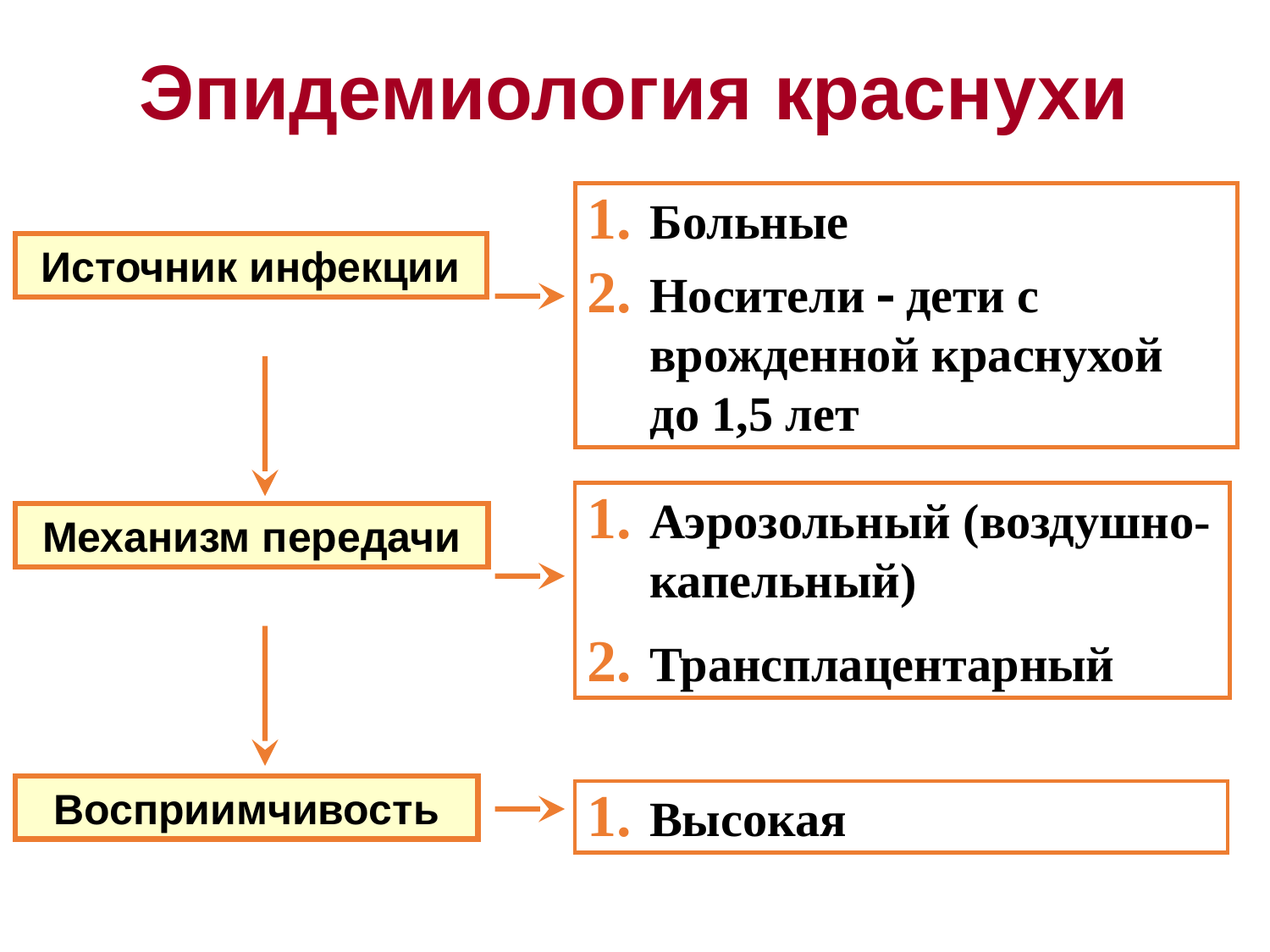

Эпидемиология краснухи
Больные
Носители − дети с врожденной краснухой до 1,5 лет
Источник инфекции

Аэрозольный (воздушно-капельный)
Трансплацентарный
Механизм передачи

Восприимчивость
Высокая